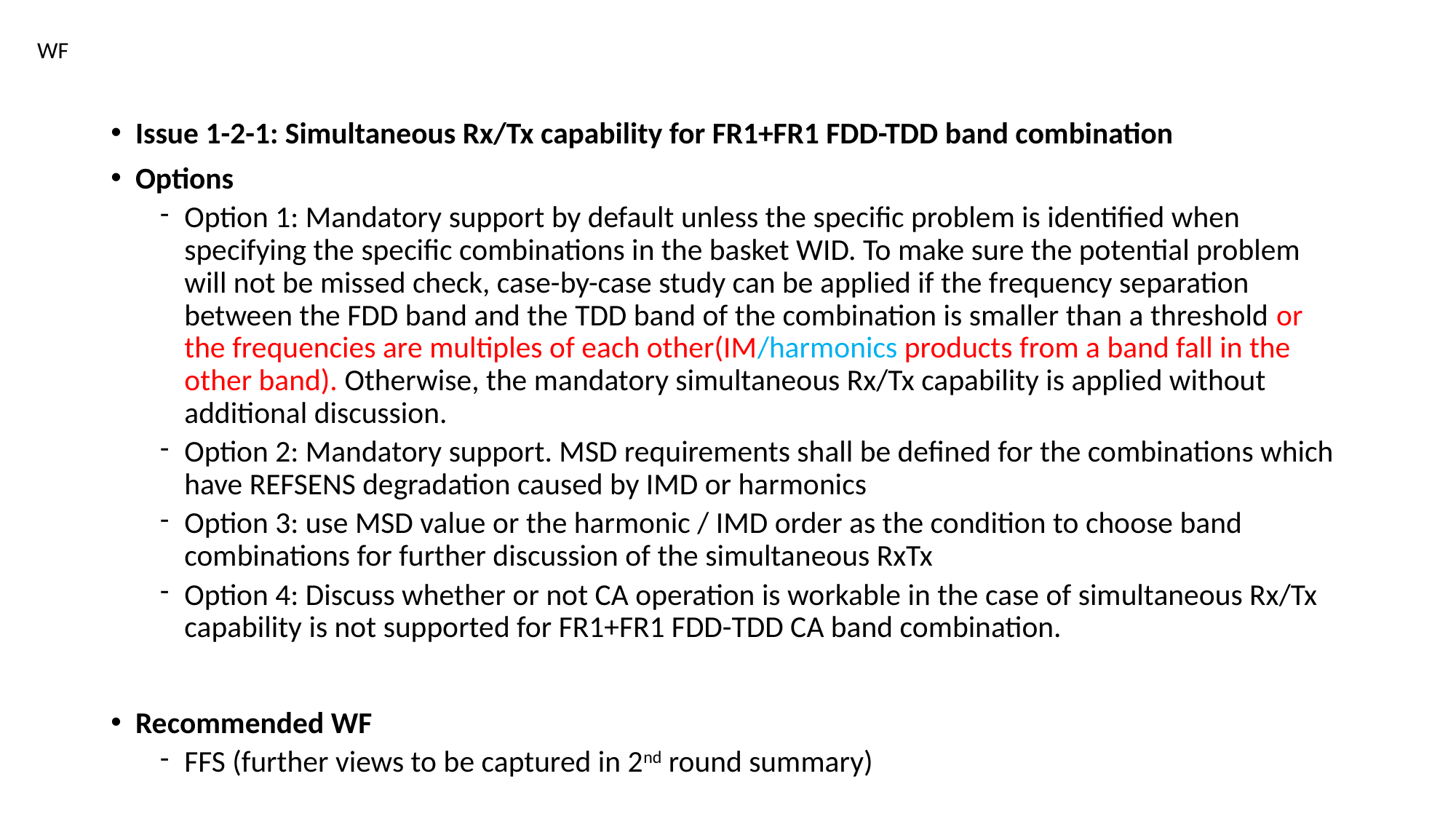

# WF
Issue 1-2-1: Simultaneous Rx/Tx capability for FR1+FR1 FDD-TDD band combination
Options
Option 1: Mandatory support by default unless the specific problem is identified when specifying the specific combinations in the basket WID. To make sure the potential problem will not be missed check, case-by-case study can be applied if the frequency separation between the FDD band and the TDD band of the combination is smaller than a threshold or the frequencies are multiples of each other(IM/harmonics products from a band fall in the other band). Otherwise, the mandatory simultaneous Rx/Tx capability is applied without additional discussion.
Option 2: Mandatory support. MSD requirements shall be defined for the combinations which have REFSENS degradation caused by IMD or harmonics
Option 3: use MSD value or the harmonic / IMD order as the condition to choose band combinations for further discussion of the simultaneous RxTx
Option 4: Discuss whether or not CA operation is workable in the case of simultaneous Rx/Tx capability is not supported for FR1+FR1 FDD-TDD CA band combination.

Recommended WF
FFS (further views to be captured in 2nd round summary)